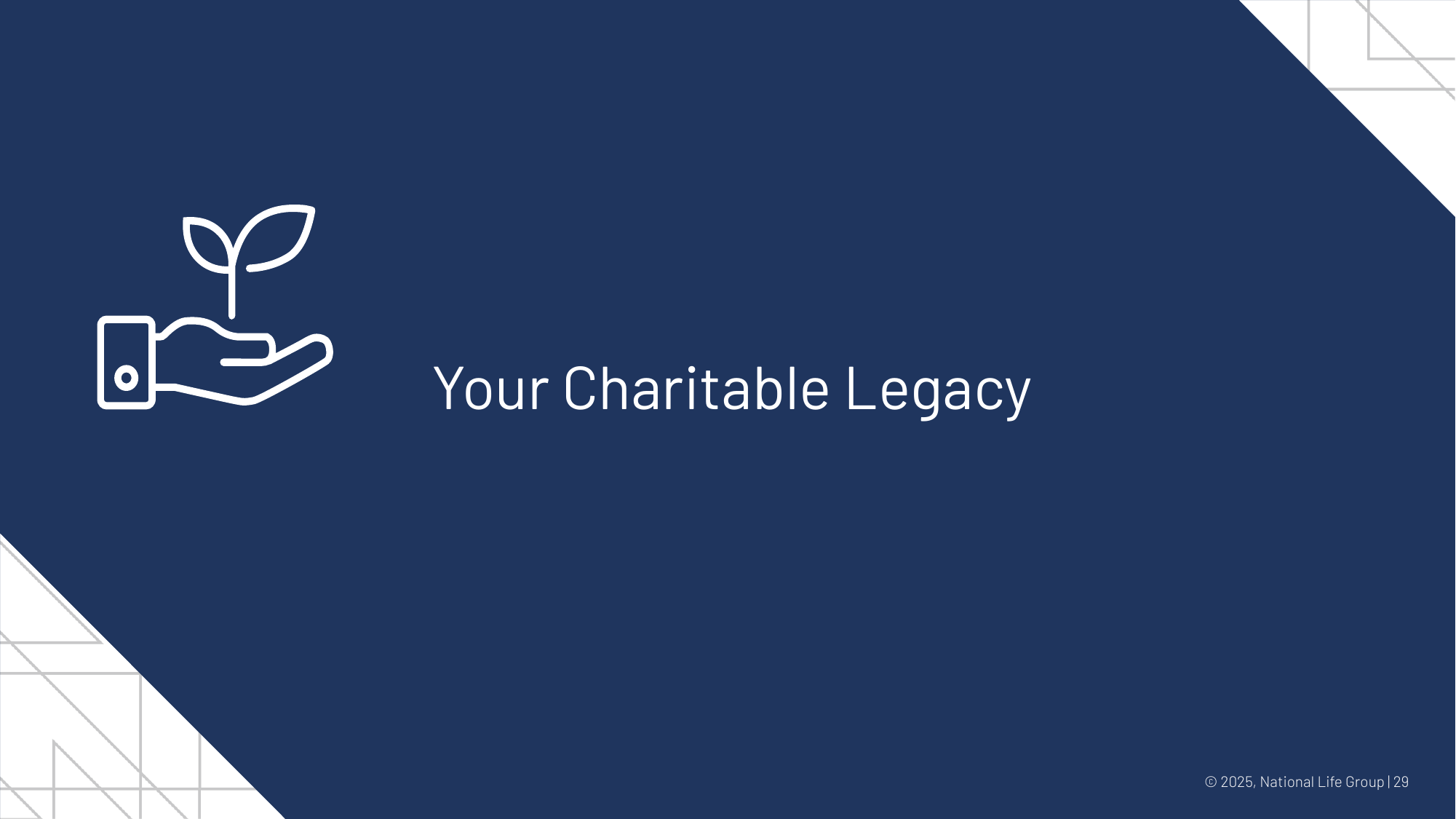

Your Charitable Legacy

© 2025, National Life Group | 29
© 2025, National Life Group | 29